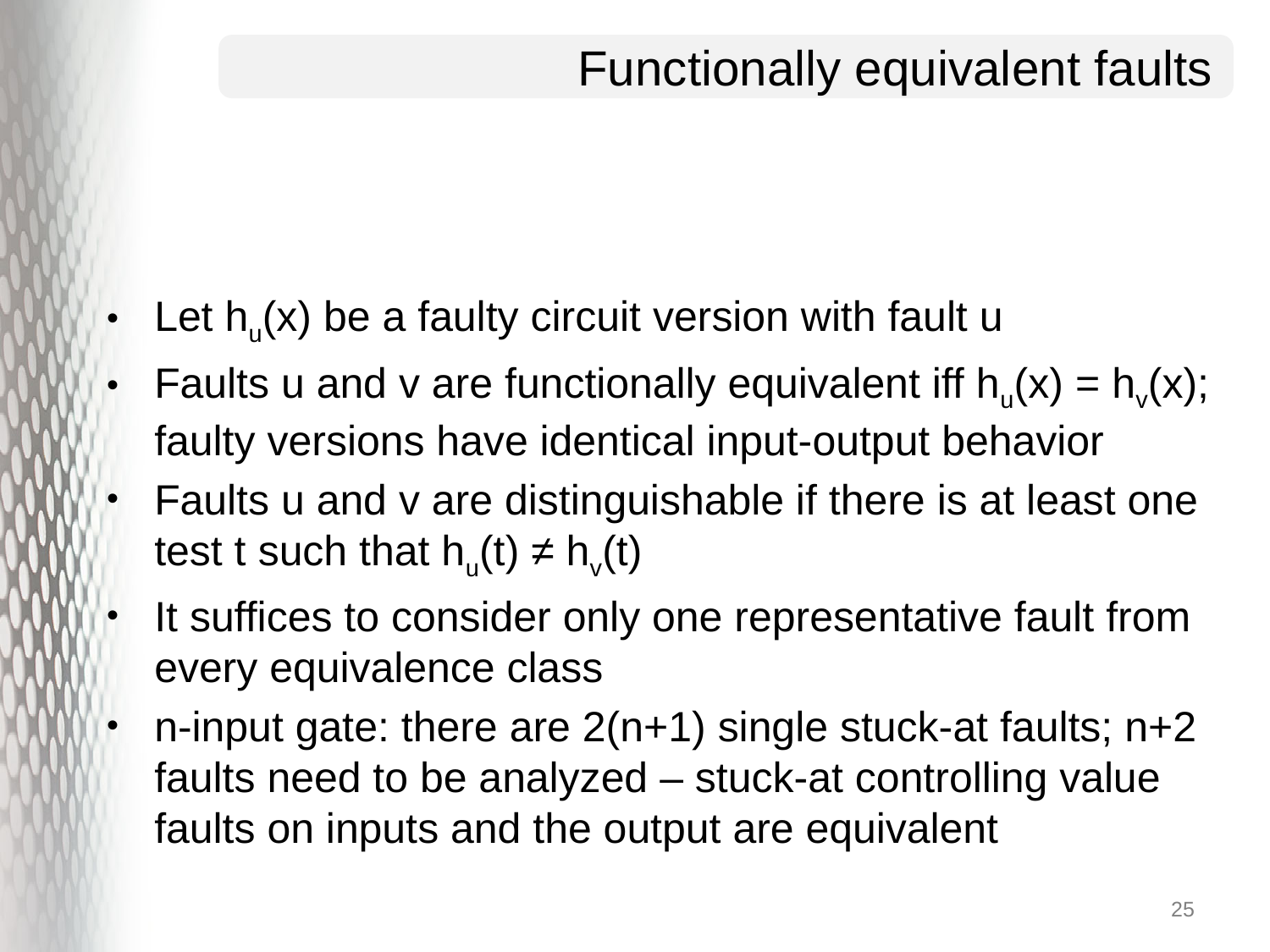

# Functionally equivalent faults
Let hu(x) be a faulty circuit version with fault u
Faults u and v are functionally equivalent iff hu(x) = hv(x); faulty versions have identical input-output behavior
Faults u and v are distinguishable if there is at least one test t such that hu(t) ≠ hv(t)
It suffices to consider only one representative fault from every equivalence class
n-input gate: there are 2(n+1) single stuck-at faults; n+2 faults need to be analyzed – stuck-at controlling value faults on inputs and the output are equivalent